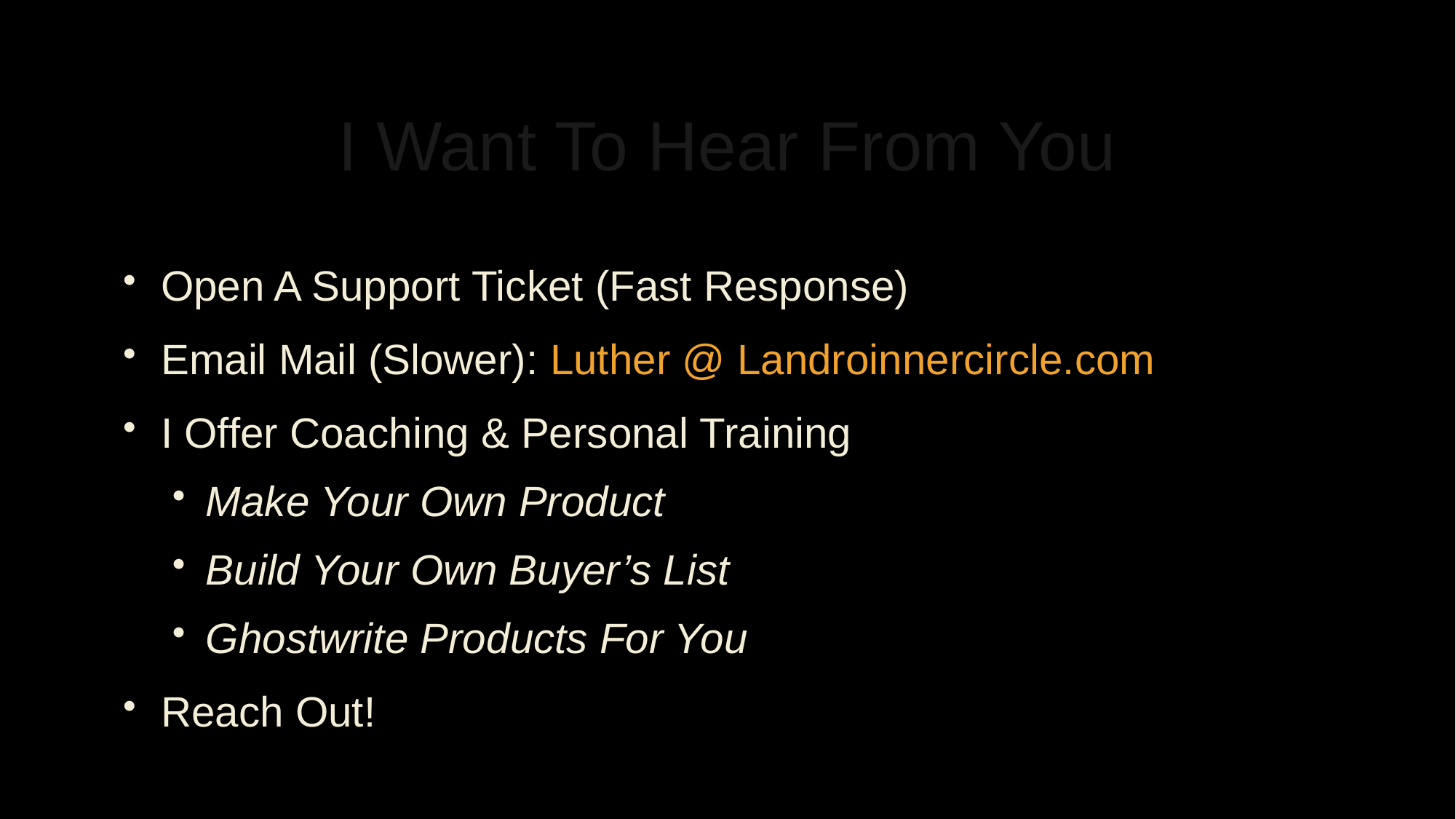

# I Want To Hear From You
Open A Support Ticket (Fast Response)
Email Mail (Slower): Luther @ Landroinnercircle.com
I Offer Coaching & Personal Training
Make Your Own Product
Build Your Own Buyer’s List
Ghostwrite Products For You
Reach Out!